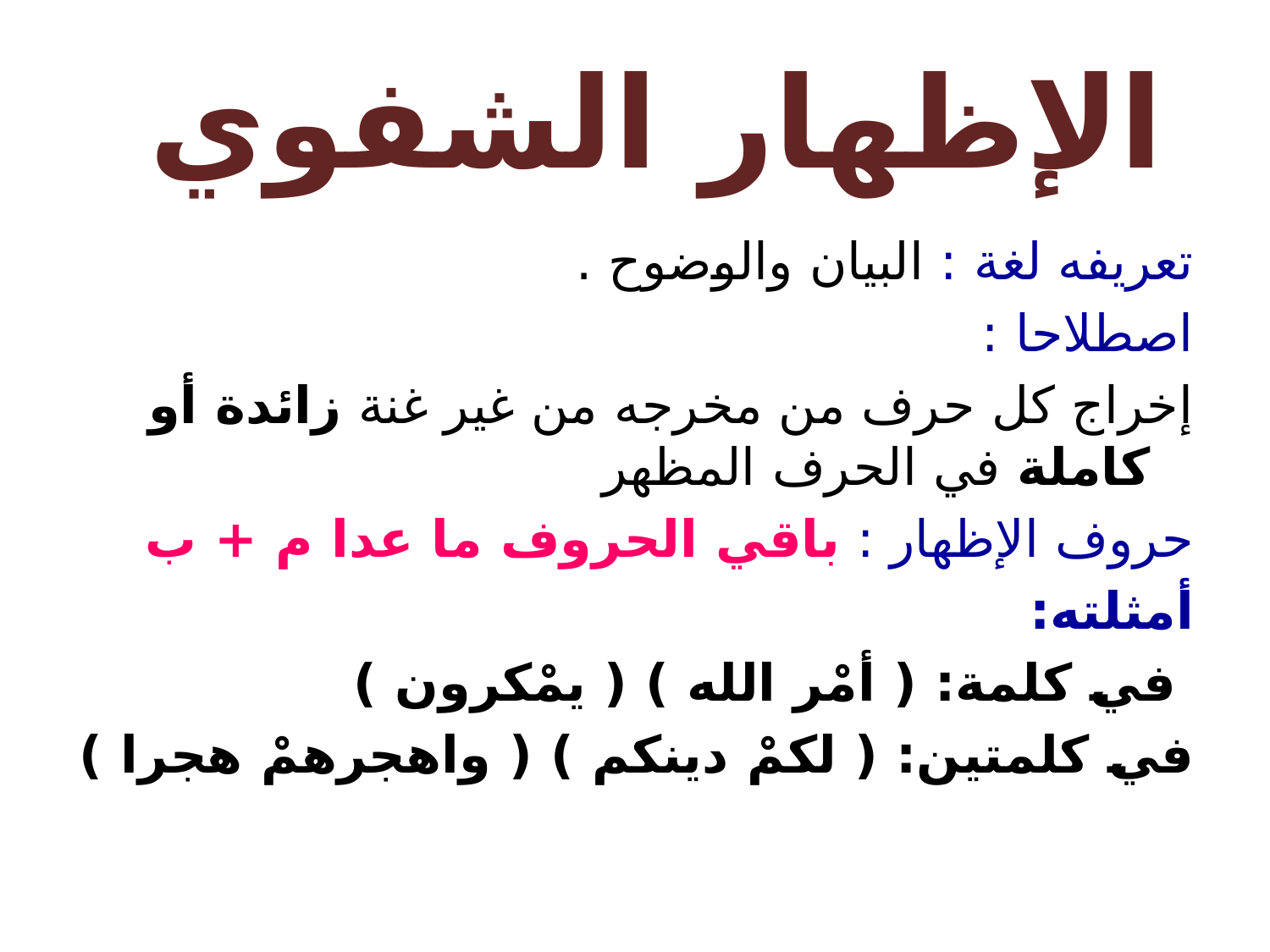

# الإظهار الشفوي
تعريفه لغة : البيان والوضوح .
اصطلاحا :
إخراج كل حرف من مخرجه من غير غنة زائدة أو كاملة في الحرف المظهر
حروف الإظهار : باقي الحروف ما عدا م + ب
أمثلته:
 في كلمة: ( أمْر الله ) ( يمْكرون )
في كلمتين: ( لكمْ دينكم ) ( واهجرهمْ هجرا )